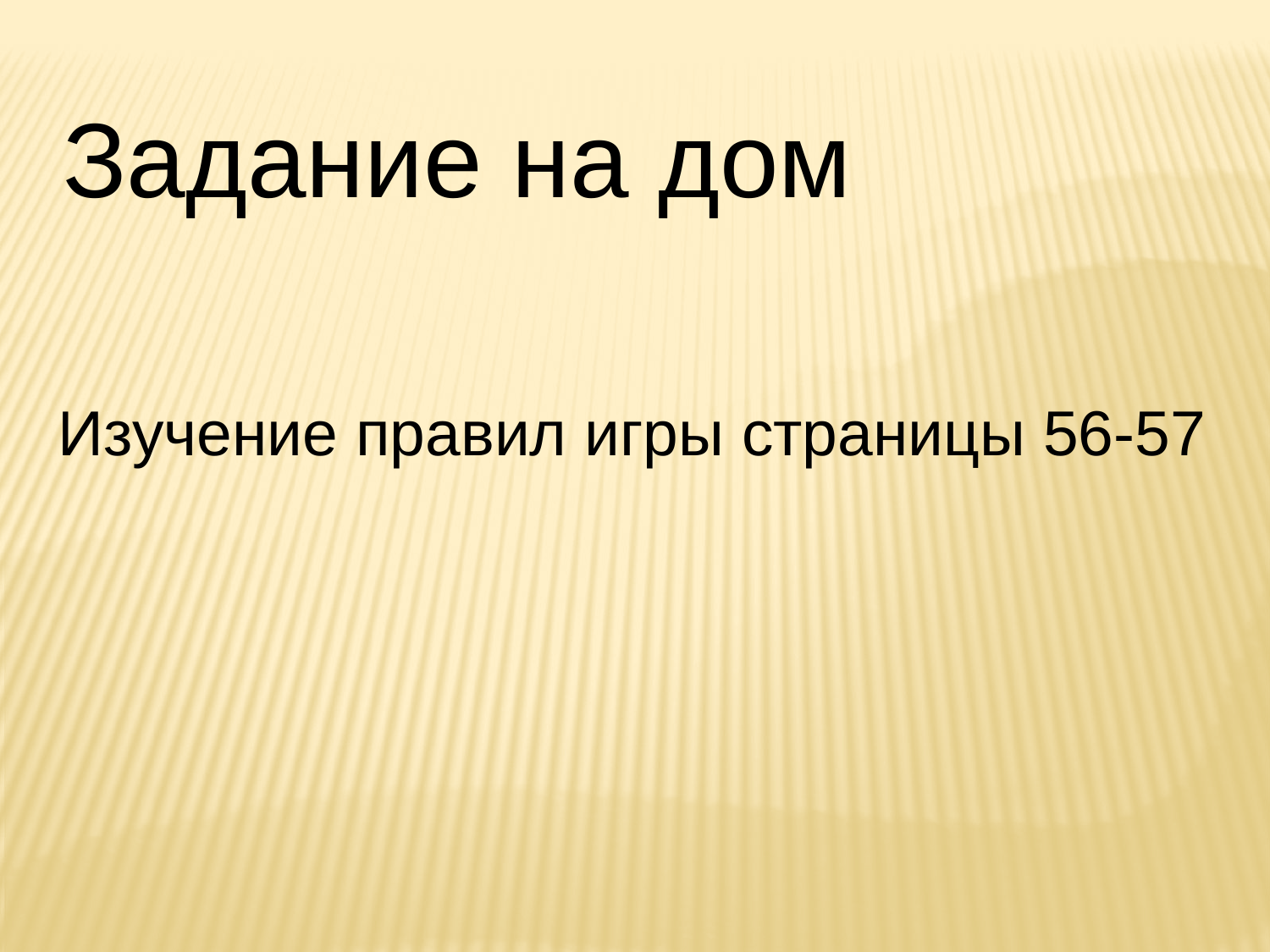

Задание на дом
Изучение правил игры страницы 56-57